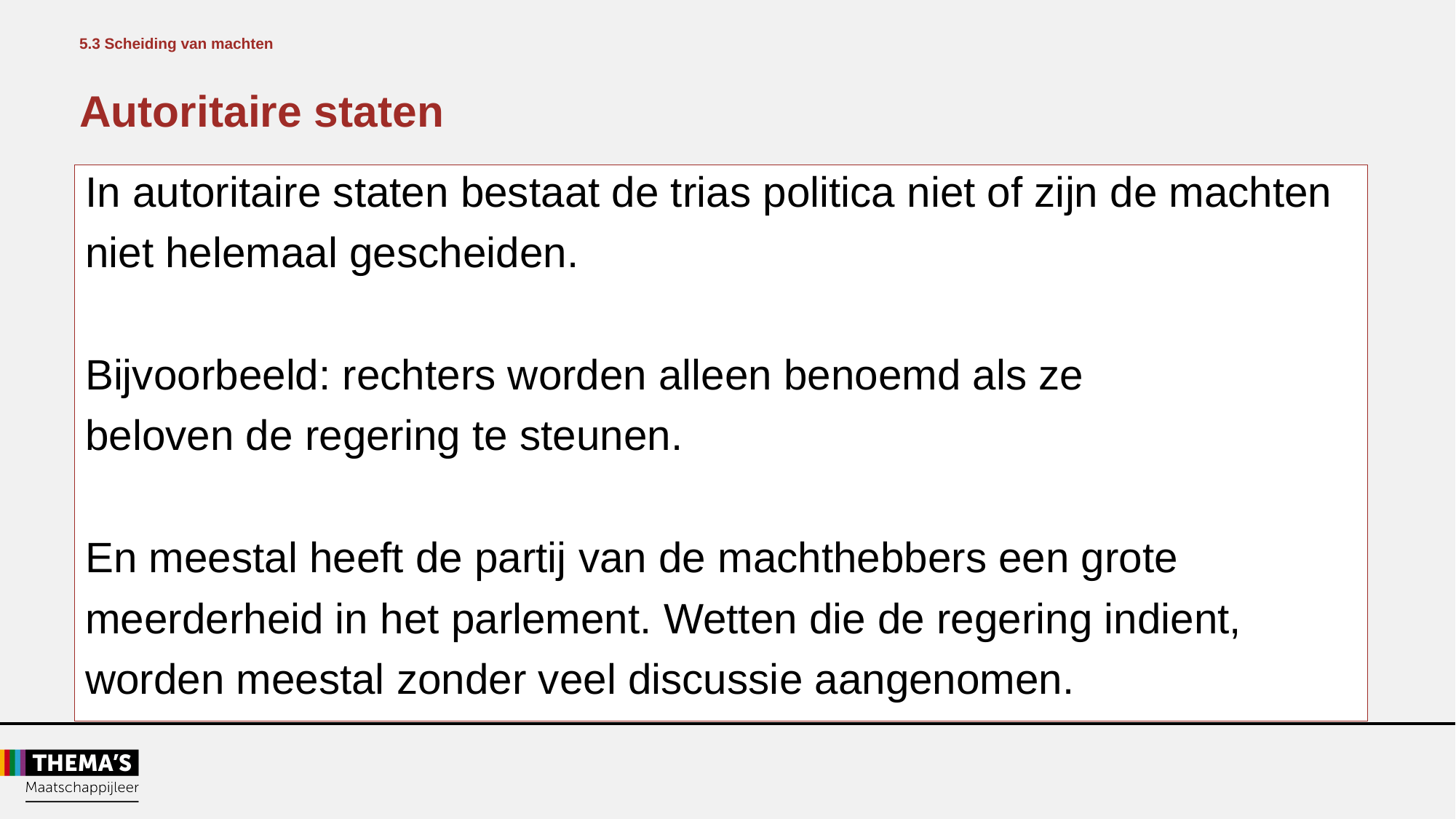

5.3 Scheiding van machten
Autoritaire staten
In autoritaire staten bestaat de trias politica niet of zijn de machten
niet helemaal gescheiden.

Bijvoorbeeld: rechters worden alleen benoemd als ze
beloven de regering te steunen.

En meestal heeft de partij van de machthebbers een grote
meerderheid in het parlement. Wetten die de regering indient,
worden meestal zonder veel discussie aangenomen.